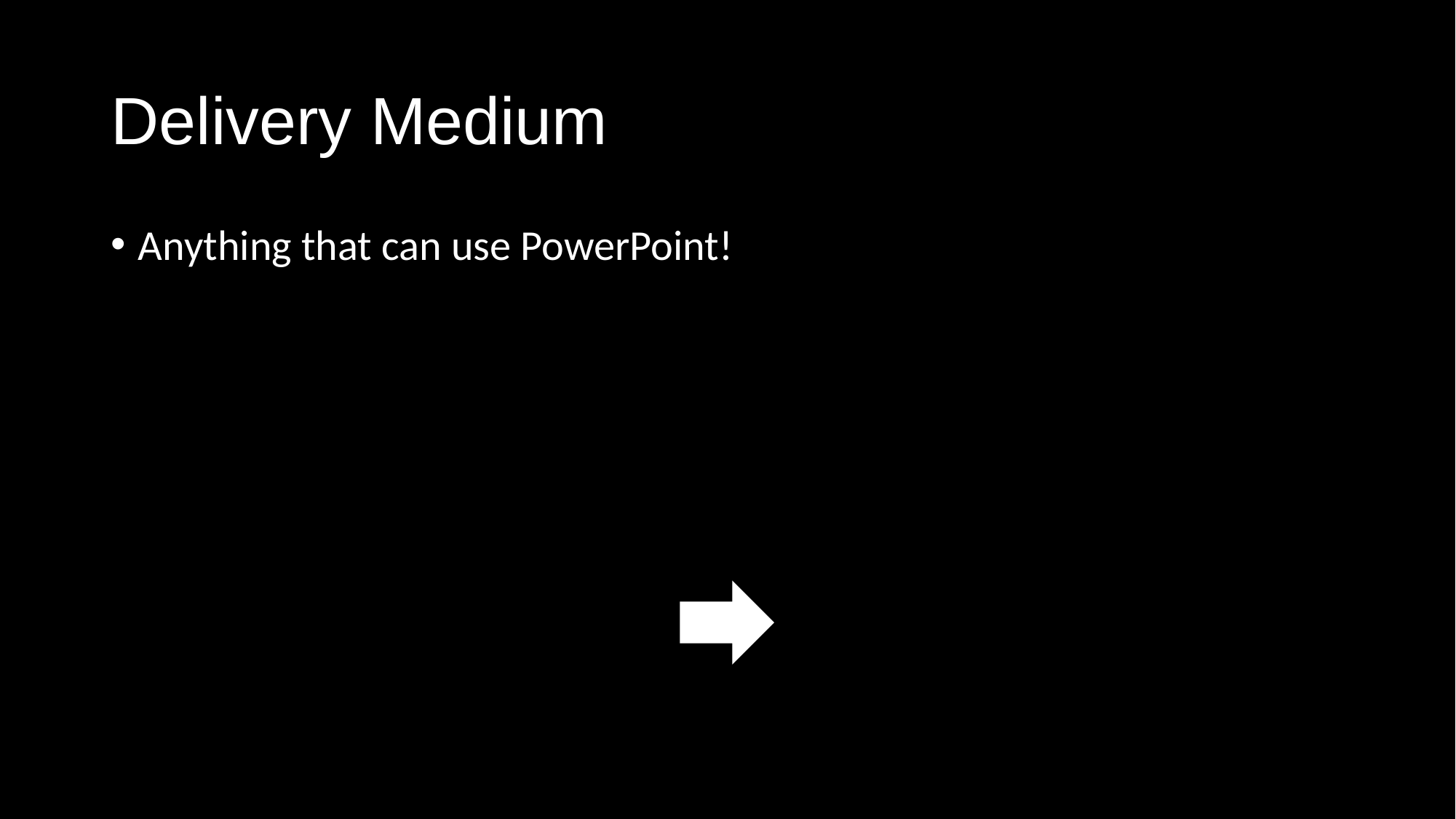

# Delivery Medium
Anything that can use PowerPoint!